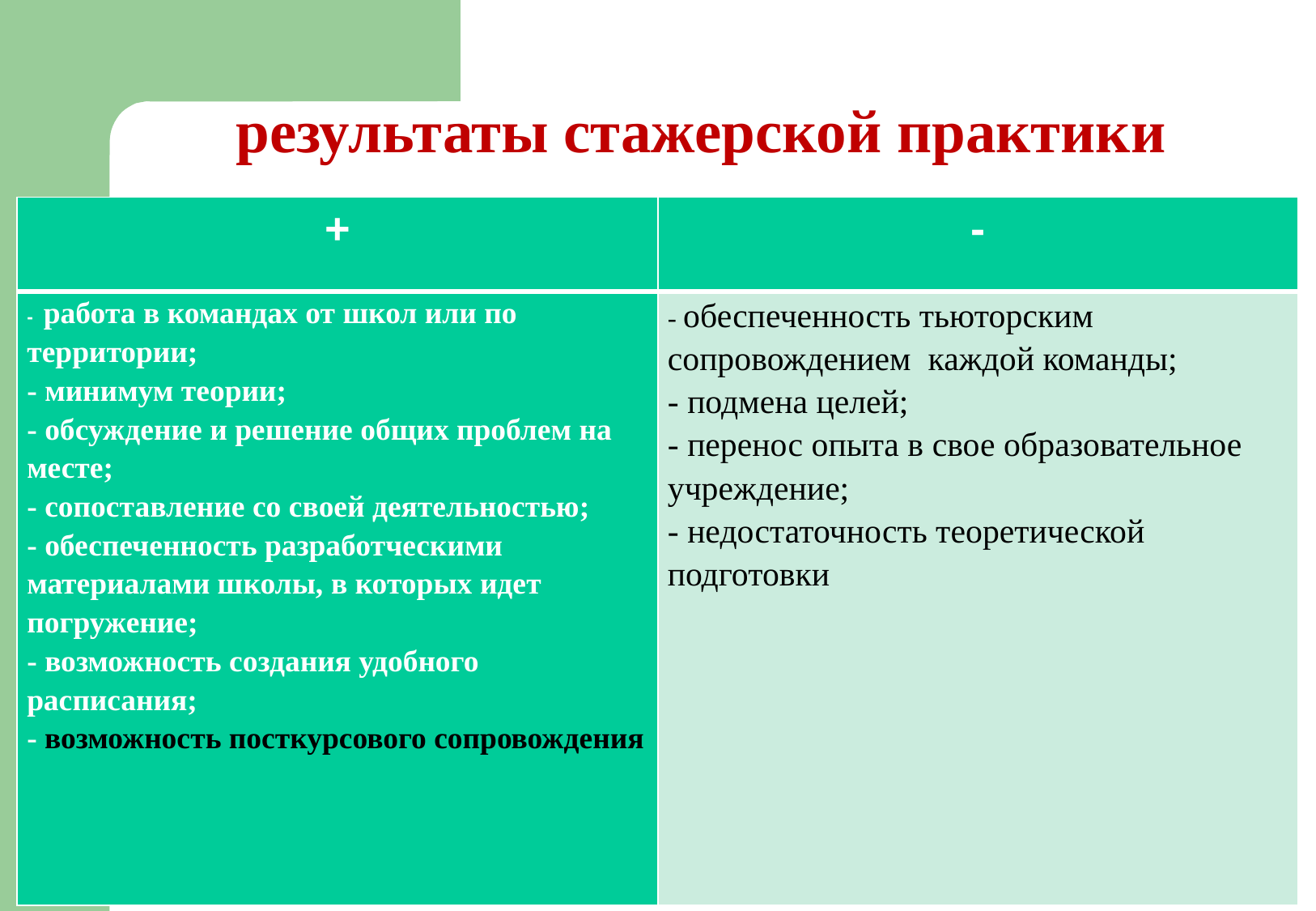

# результаты стажерской практики
| + | - |
| --- | --- |
| - работа в командах от школ или по территории; - минимум теории; - обсуждение и решение общих проблем на месте; - сопоставление со своей деятельностью; - обеспеченность разработческими материалами школы, в которых идет погружение; - возможность создания удобного расписания; - возможность посткурсового сопровождения | - обеспеченность тьюторским сопровождением каждой команды; - подмена целей; - перенос опыта в свое образовательное учреждение; - недостаточность теоретической подготовки |